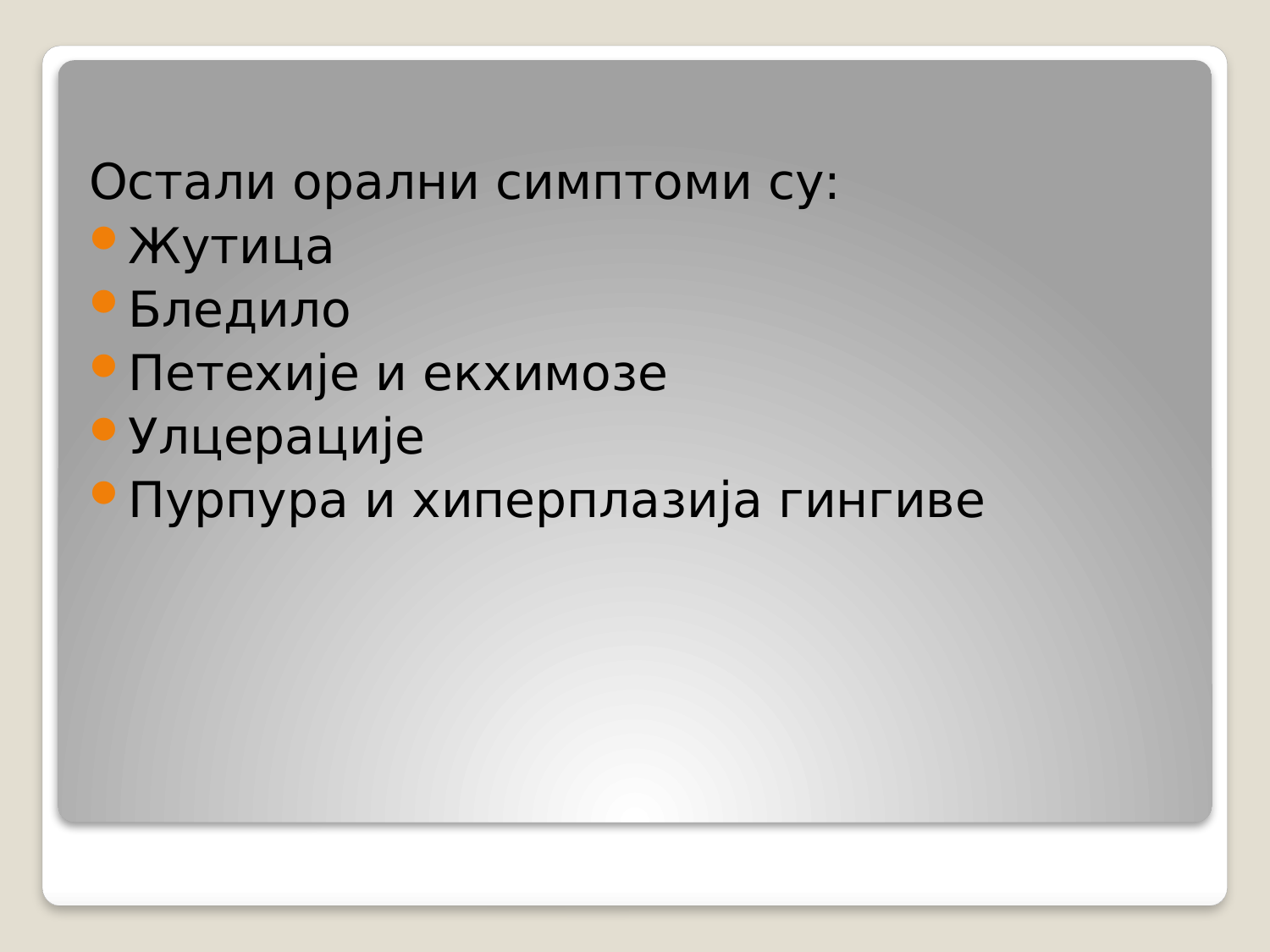

Остали орални симптоми су:
Жутица
Бледило
Петехије и екхимозе
Улцерације
Пурпура и хиперплазија гингиве